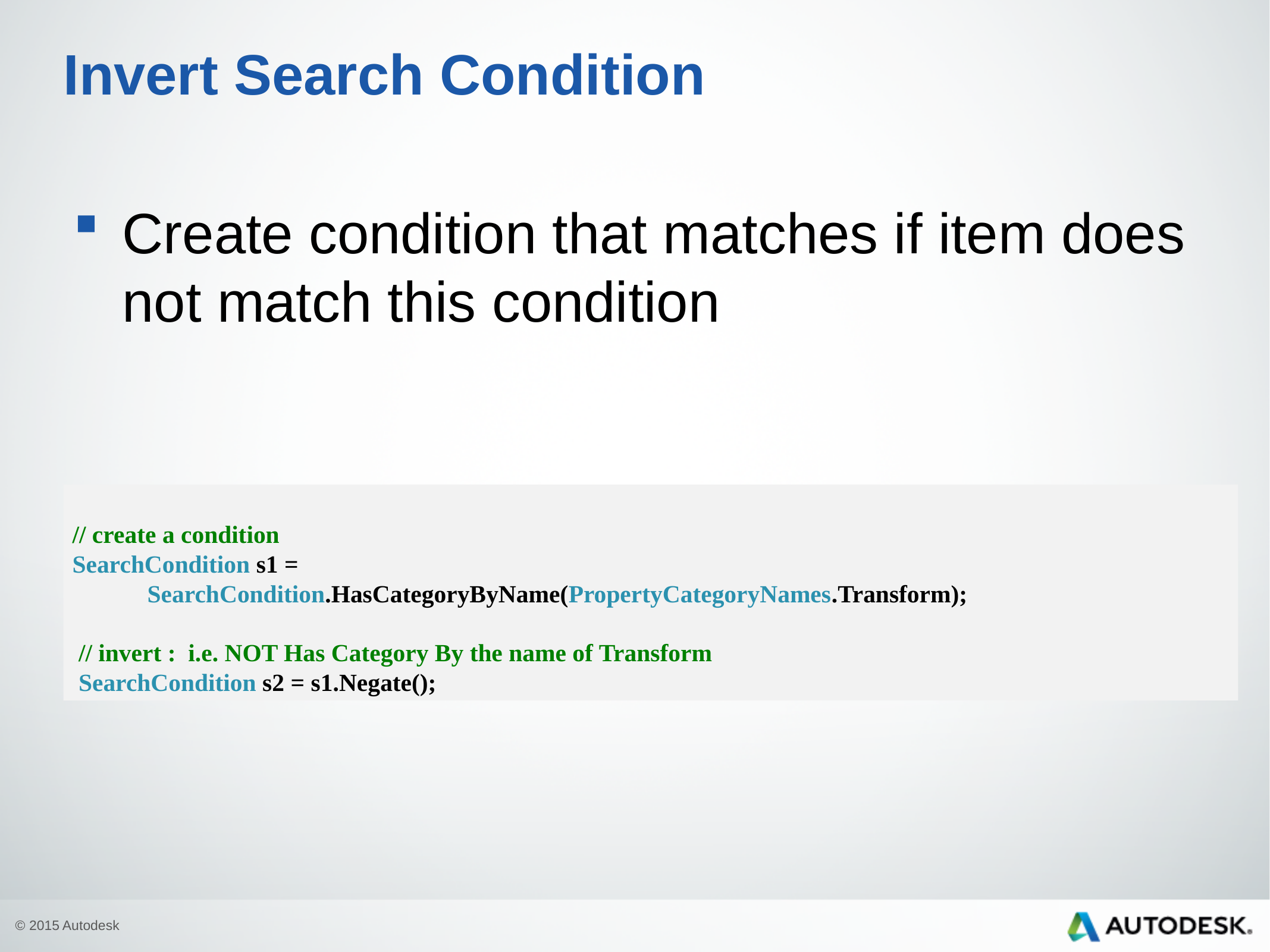

# Invert Search Condition
Create condition that matches if item does not match this condition

// create a condition
SearchCondition s1 =
            SearchCondition.HasCategoryByName(PropertyCategoryNames.Transform);

 // invert :  i.e. NOT Has Category By the name of Transform
 SearchCondition s2 = s1.Negate();